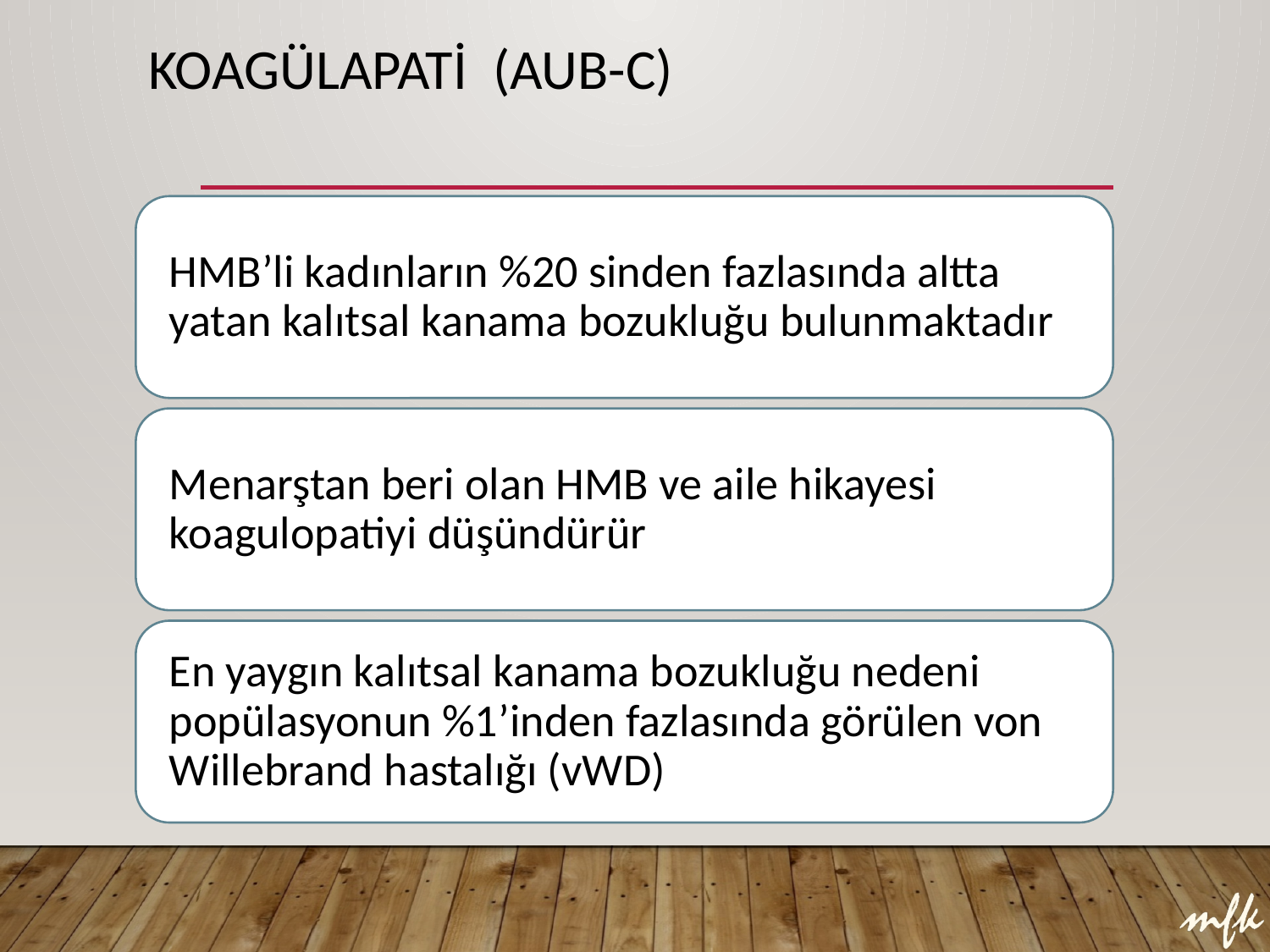

# Koagülapati  (AUB-C)
HMB’li kadınların %20 sinden fazlasında altta yatan kalıtsal kanama bozukluğu bulunmaktadır
Menarştan beri olan HMB ve aile hikayesi koagulopatiyi düşündürür
En yaygın kalıtsal kanama bozukluğu nedeni popülasyonun %1’inden fazlasında görülen von Willebrand hastalığı (vWD)